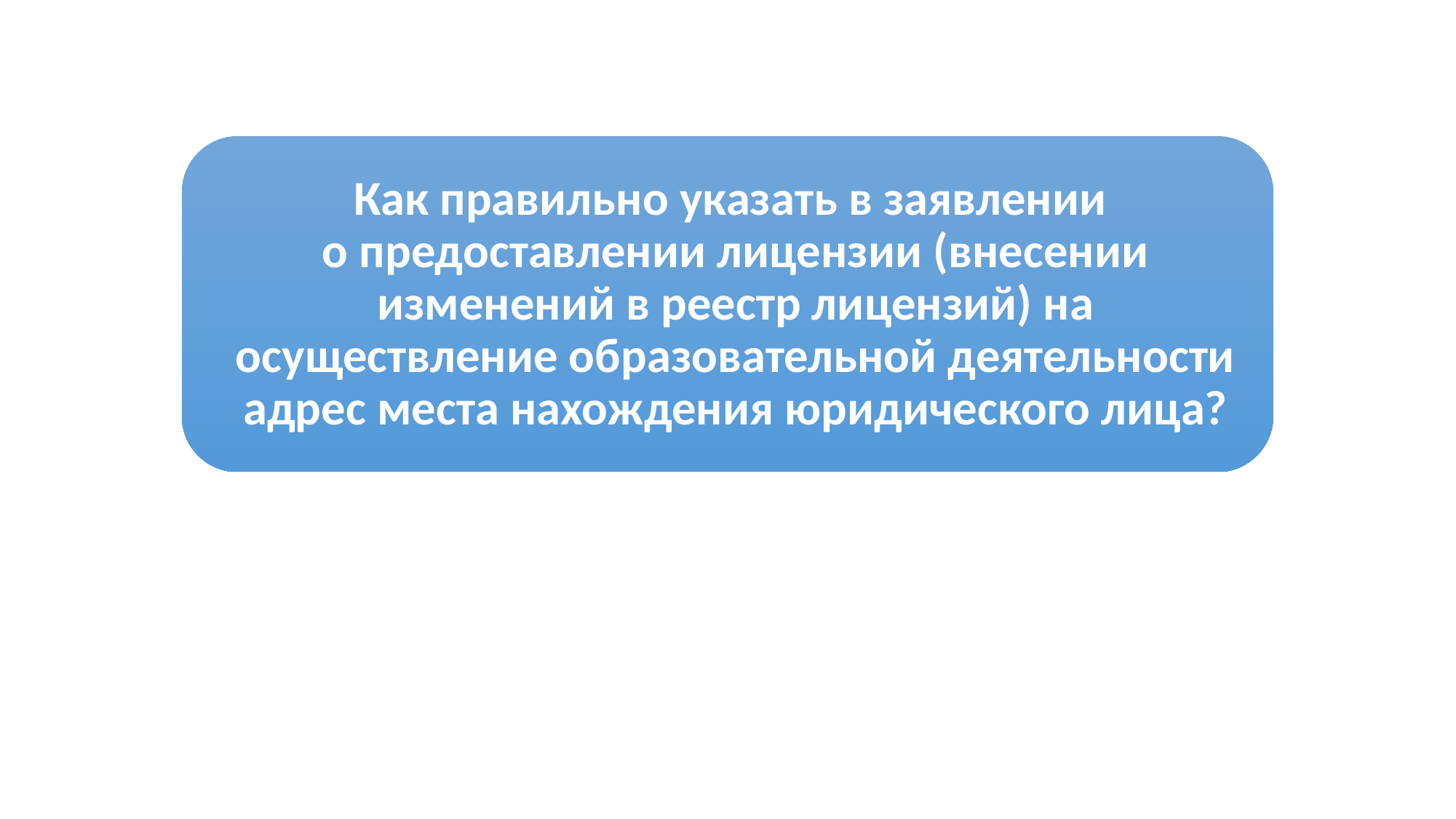

Как правильно указать в заявлении
о предоставлении лицензии (внесении изменений в реестр лицензий) на осуществление образовательной деятельности адрес места нахождения юридического лица?